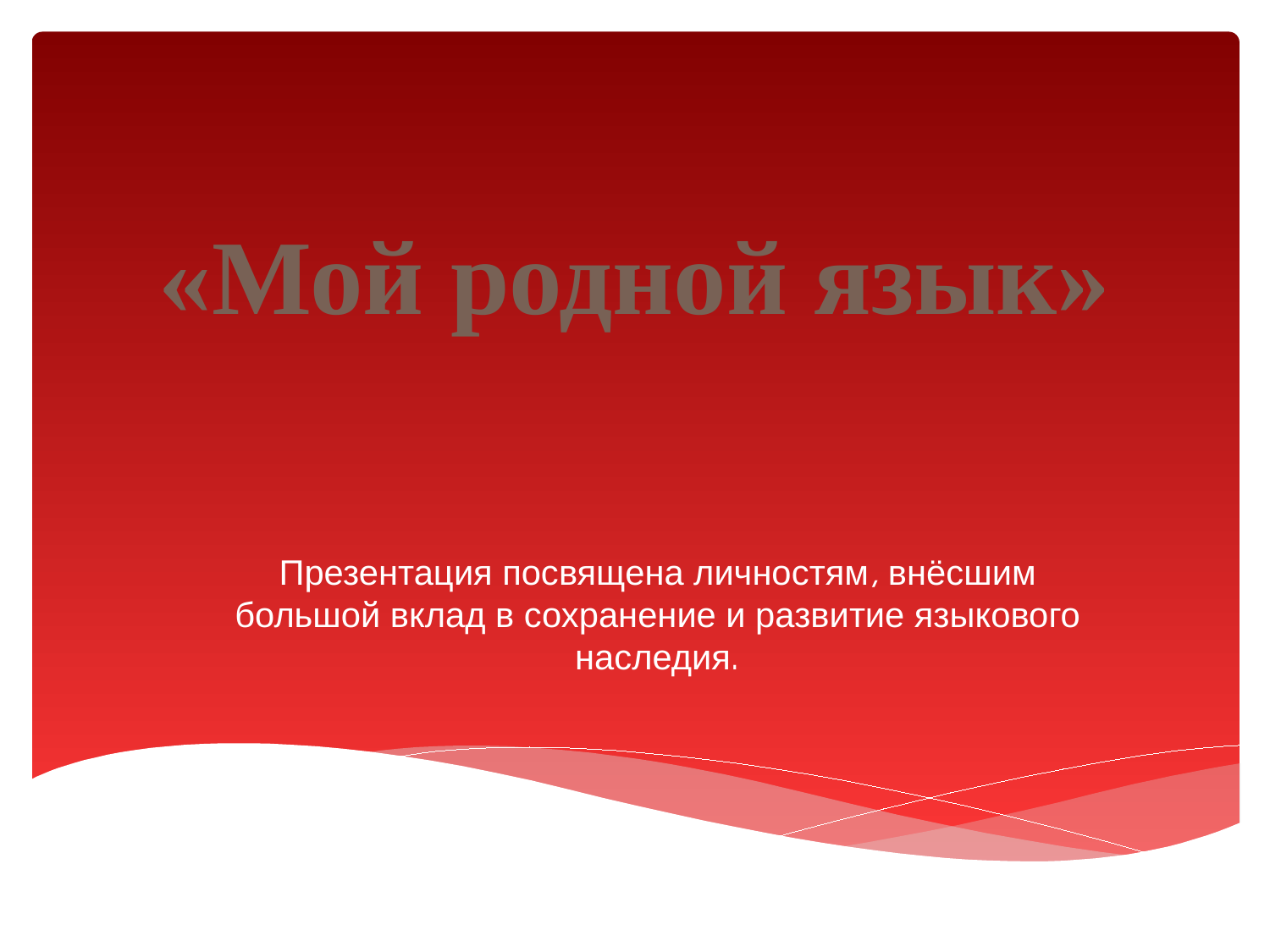

# «Мой родной язык»

Презентация посвящена личностям, внёсшим большой вклад в сохранение и развитие языкового наследия.